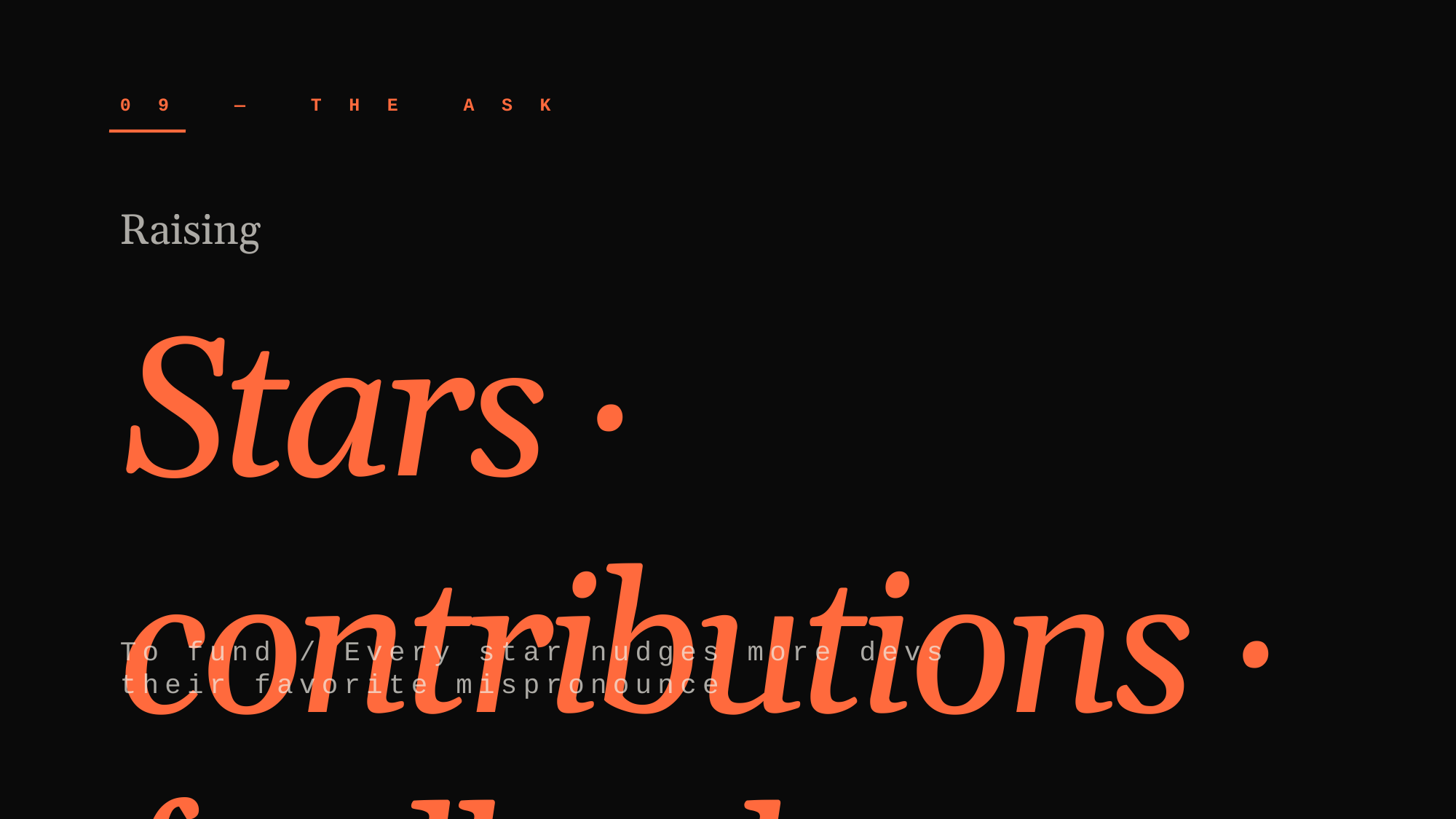

09 — THE ASK

Raising
Stars · contributions · feedback
To fund / Every star nudges more devs to contribute their favorite mispronounced project.